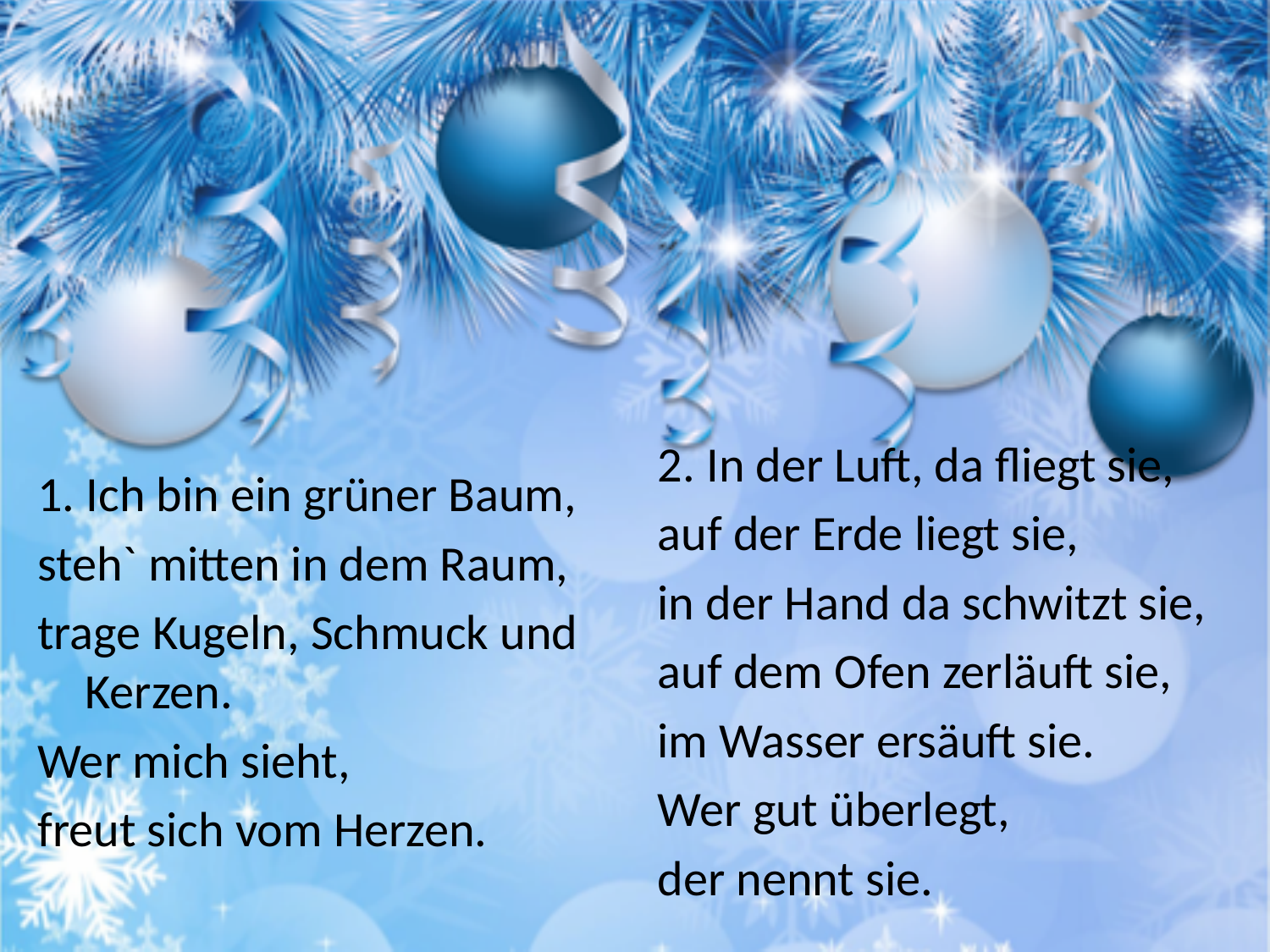

2. In der Luft, da fliegt sie,
auf der Erde liegt sie,
in der Hand da schwitzt sie,
auf dem Ofen zerläuft sie,
im Wasser ersäuft sie.
Wer gut überlegt,
der nennt sie.
1. Ich bin ein grüner Baum,
steh` mitten in dem Raum,
trage Kugeln, Schmuck und Kerzen.
Wer mich sieht,
freut sich vom Herzen.